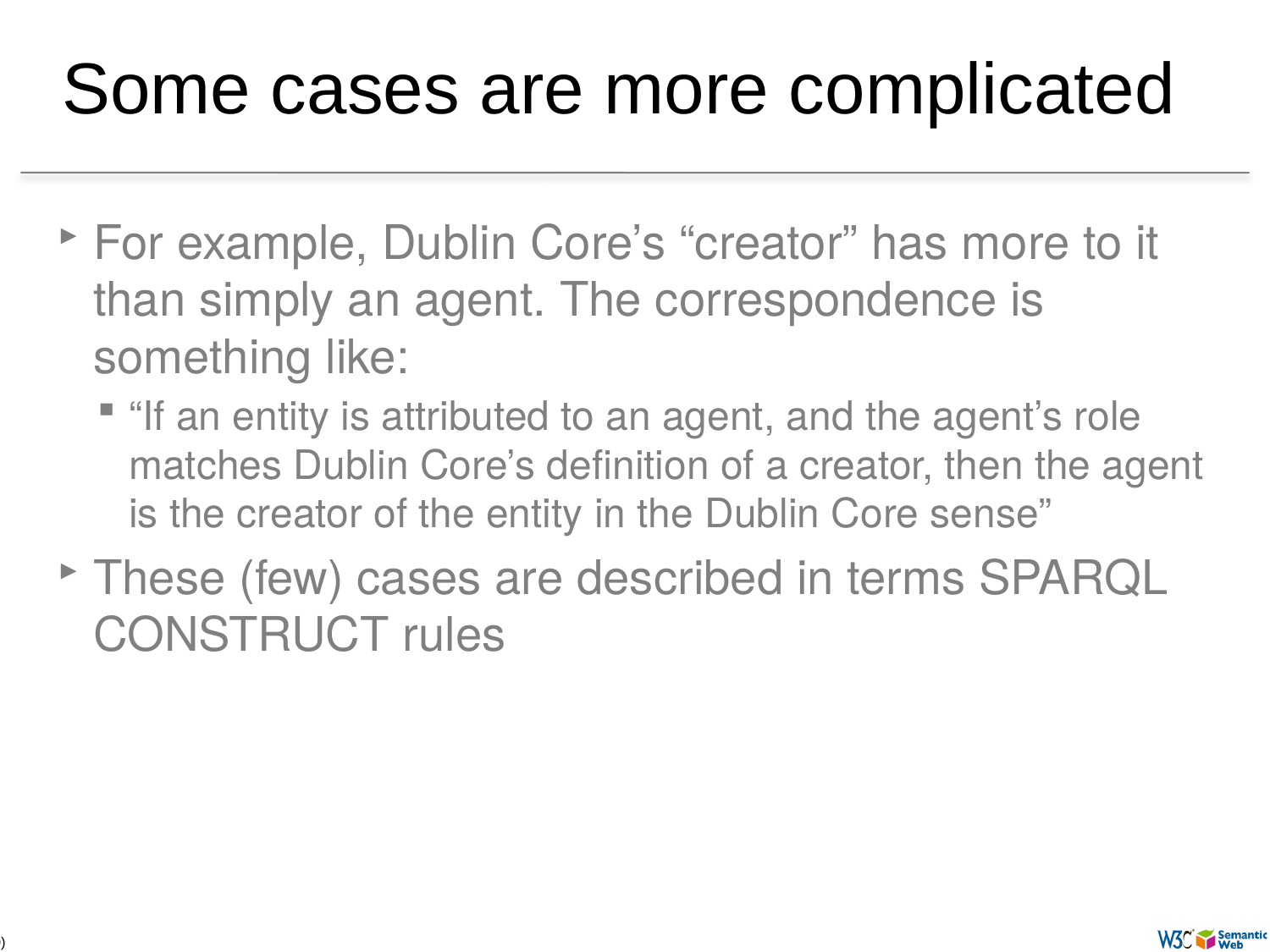

# Some cases are more complicated
For example, Dublin Core’s “creator” has more to it than simply an agent. The correspondence is something like:
“If an entity is attributed to an agent, and the agent’s role matches Dublin Core’s definition of a creator, then the agent is the creator of the entity in the Dublin Core sense”
These (few) cases are described in terms SPARQL CONSTRUCT rules